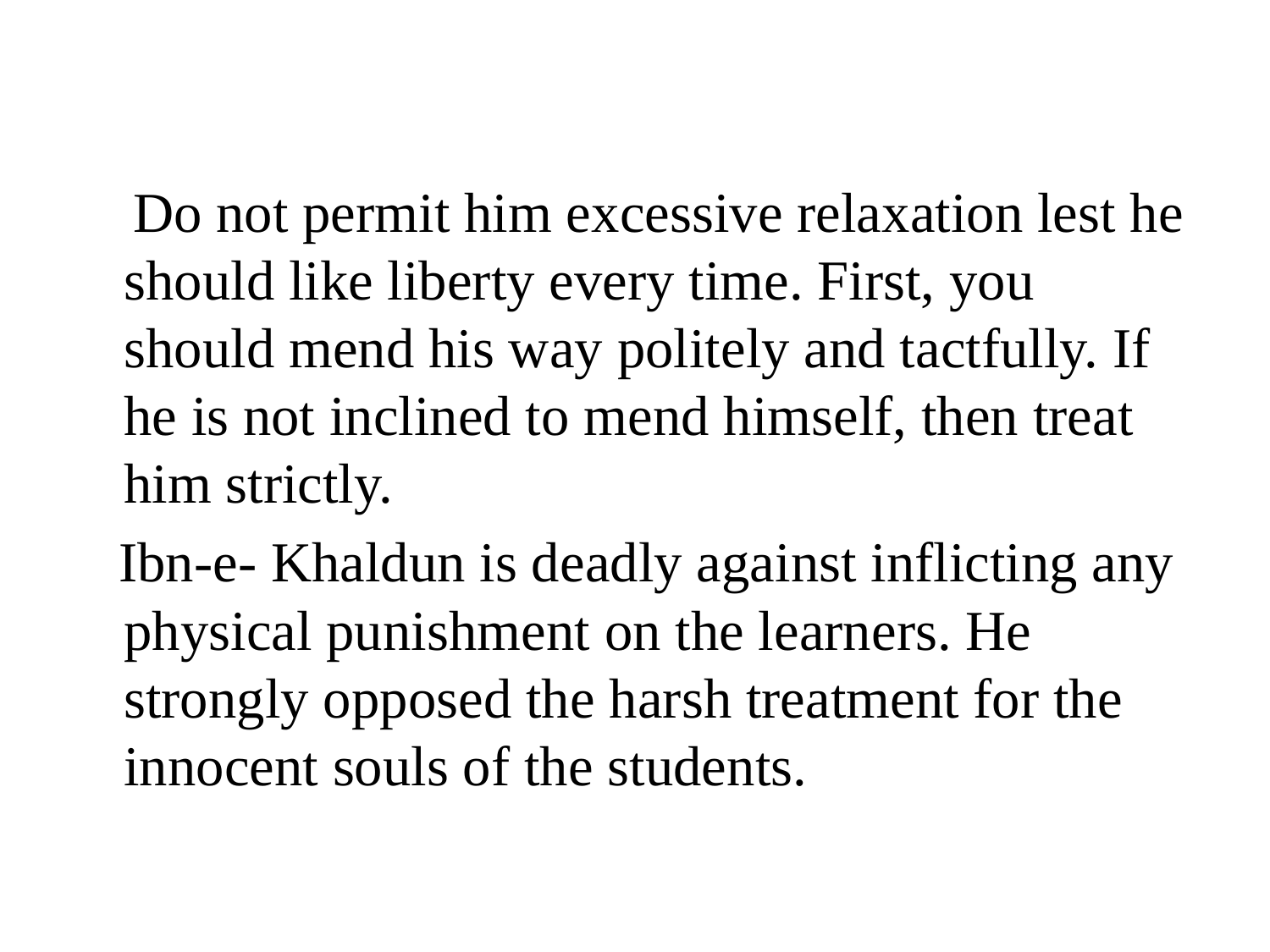

#
    Do not permit him excessive relaxation lest he should like liberty every time. First, you should mend his way politely and tactfully. If he is not inclined to mend himself, then treat him strictly.
   Ibn-e- Khaldun is deadly against inflicting any physical punishment on the learners. He strongly opposed the harsh treatment for the innocent souls of the students.